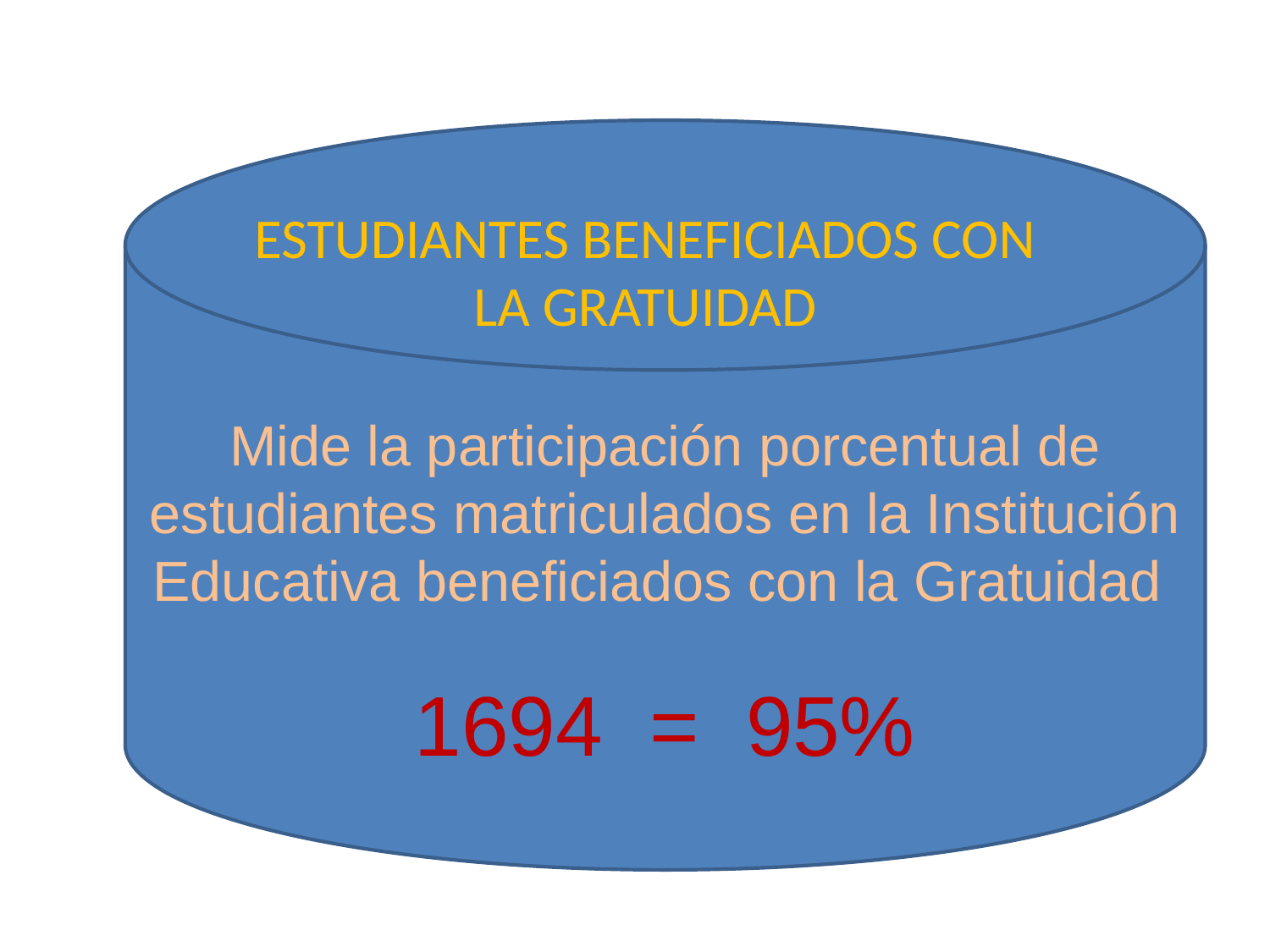

Mide la participación porcentual de estudiantes matriculados en la Institución Educativa beneficiados con la Gratuidad

1694  =  95%

ESTUDIANTES BENEFICIADOS CON LA GRATUIDAD